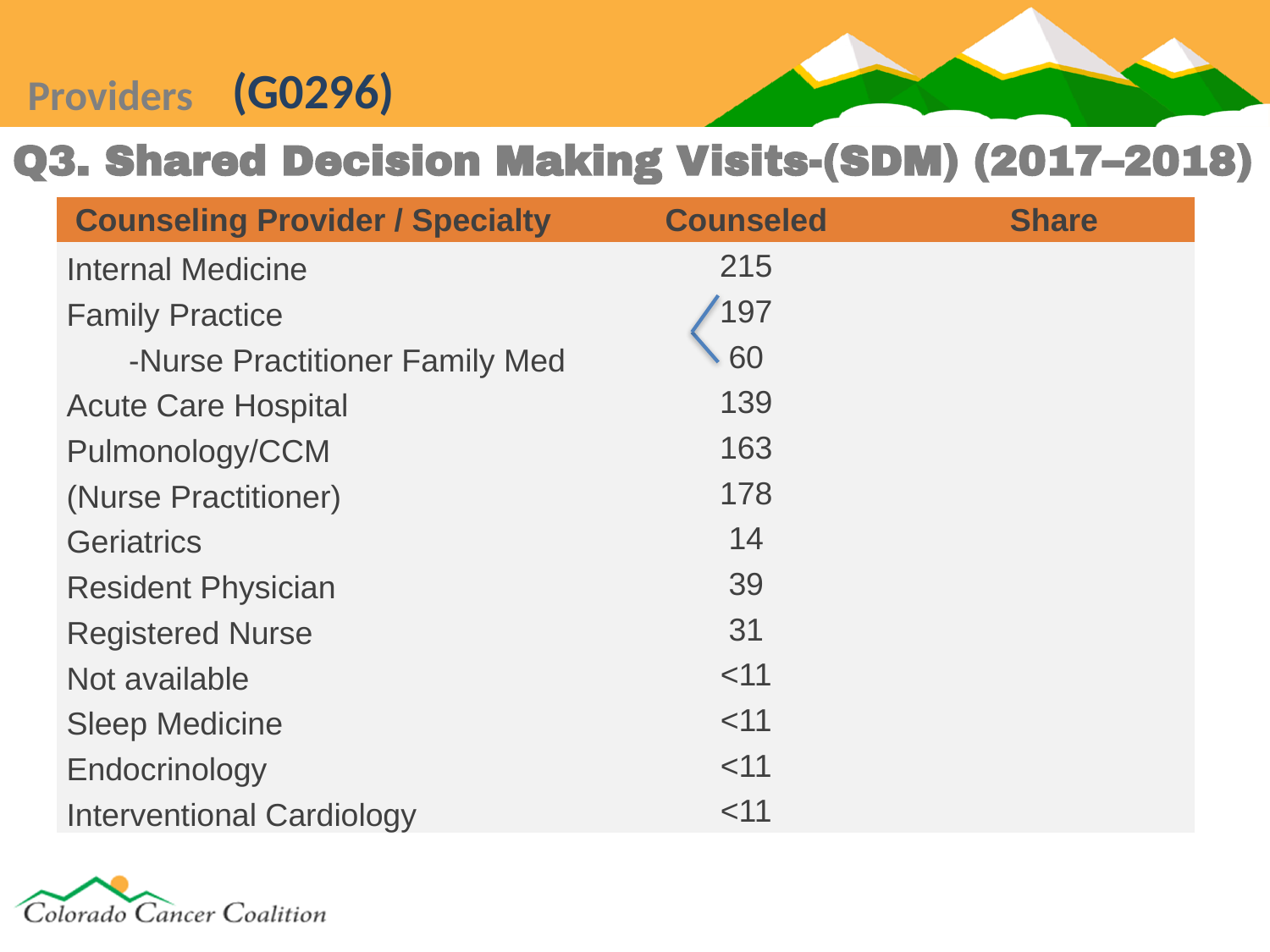

(G0296)
Providers
# Q3. Shared Decision Making Visits-(SDM) (2017–2018)
| Counseling Provider / Specialty | Counseled | Share |
| --- | --- | --- |
| Internal Medicine | 215 |  |
| Family Practice | 197 |  |
| -Nurse Practitioner Family Med | 60 |  |
| Acute Care Hospital | 139 |  |
| Pulmonology/CCM | 163 |  |
| (Nurse Practitioner) | 178 |  |
| Geriatrics | 14 |  |
| Resident Physician | 39 |  |
| Registered Nurse | 31 |  |
| Not available | <11 |  |
| Sleep Medicine | <11 |  |
| Endocrinology | <11 |  |
| Interventional Cardiology | <11 |  |